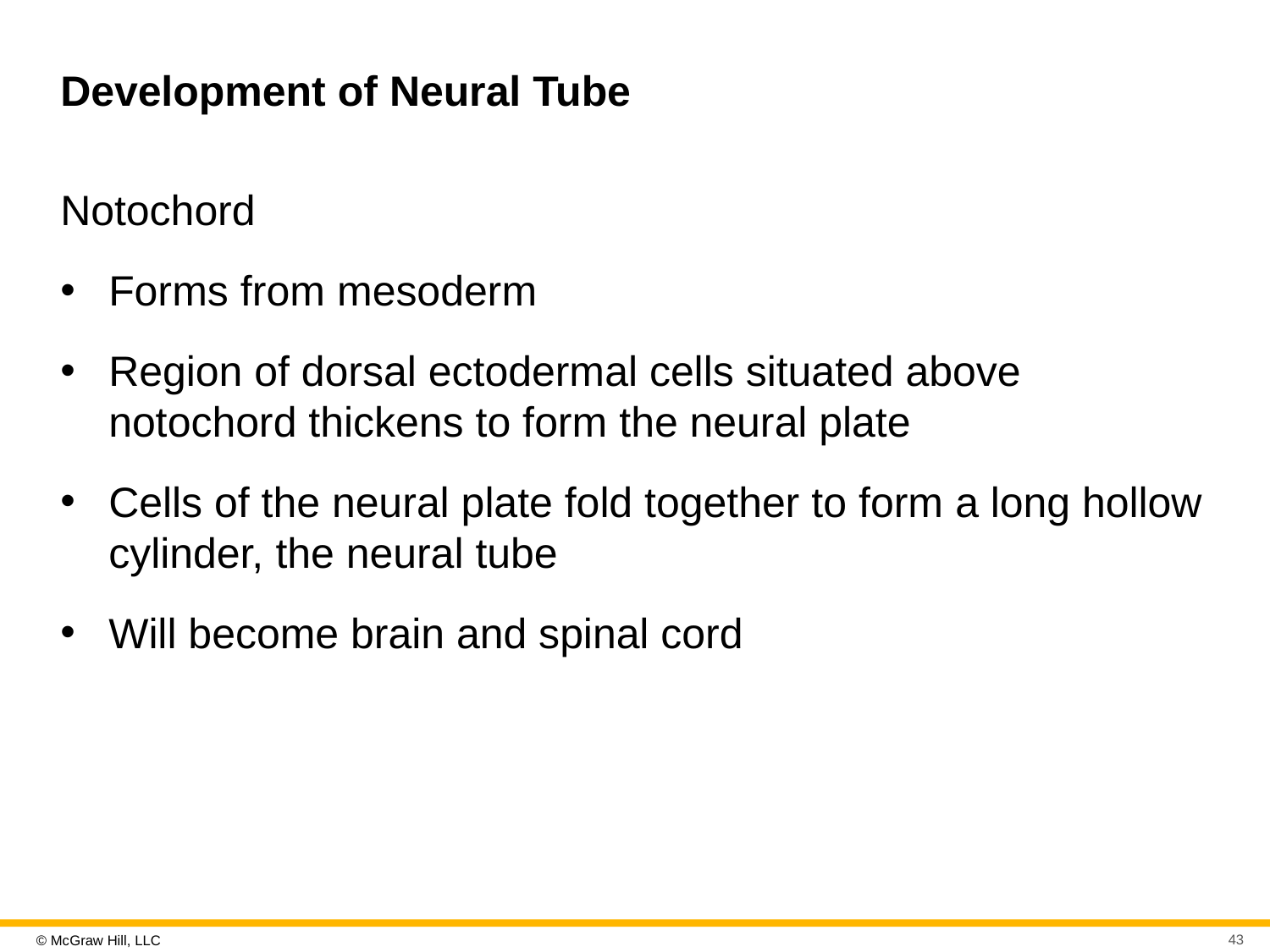

# Development of Neural Tube
Notochord
Forms from mesoderm
Region of dorsal ectodermal cells situated above notochord thickens to form the neural plate
Cells of the neural plate fold together to form a long hollow cylinder, the neural tube
Will become brain and spinal cord
43